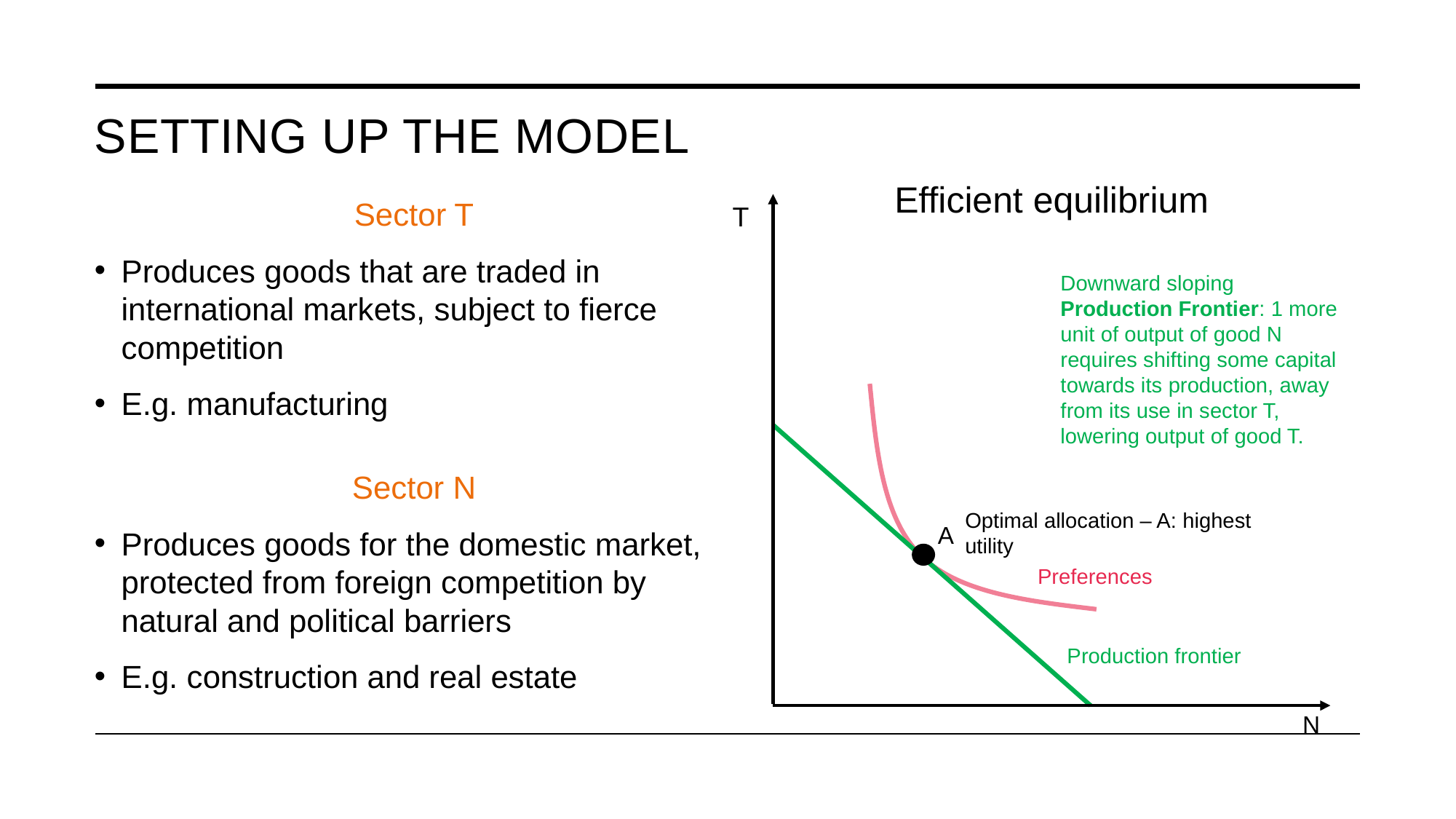

# Setting up the model
Efficient equilibrium
T

A

Preferences
Production frontier
N
Sector T
Produces goods that are traded in international markets, subject to fierce competition
E.g. manufacturing
Sector N
Produces goods for the domestic market, protected from foreign competition by natural and political barriers
E.g. construction and real estate
Downward sloping Production Frontier: 1 more unit of output of good N requires shifting some capital towards its production, away from its use in sector T, lowering output of good T.
Optimal allocation – A: highest utility